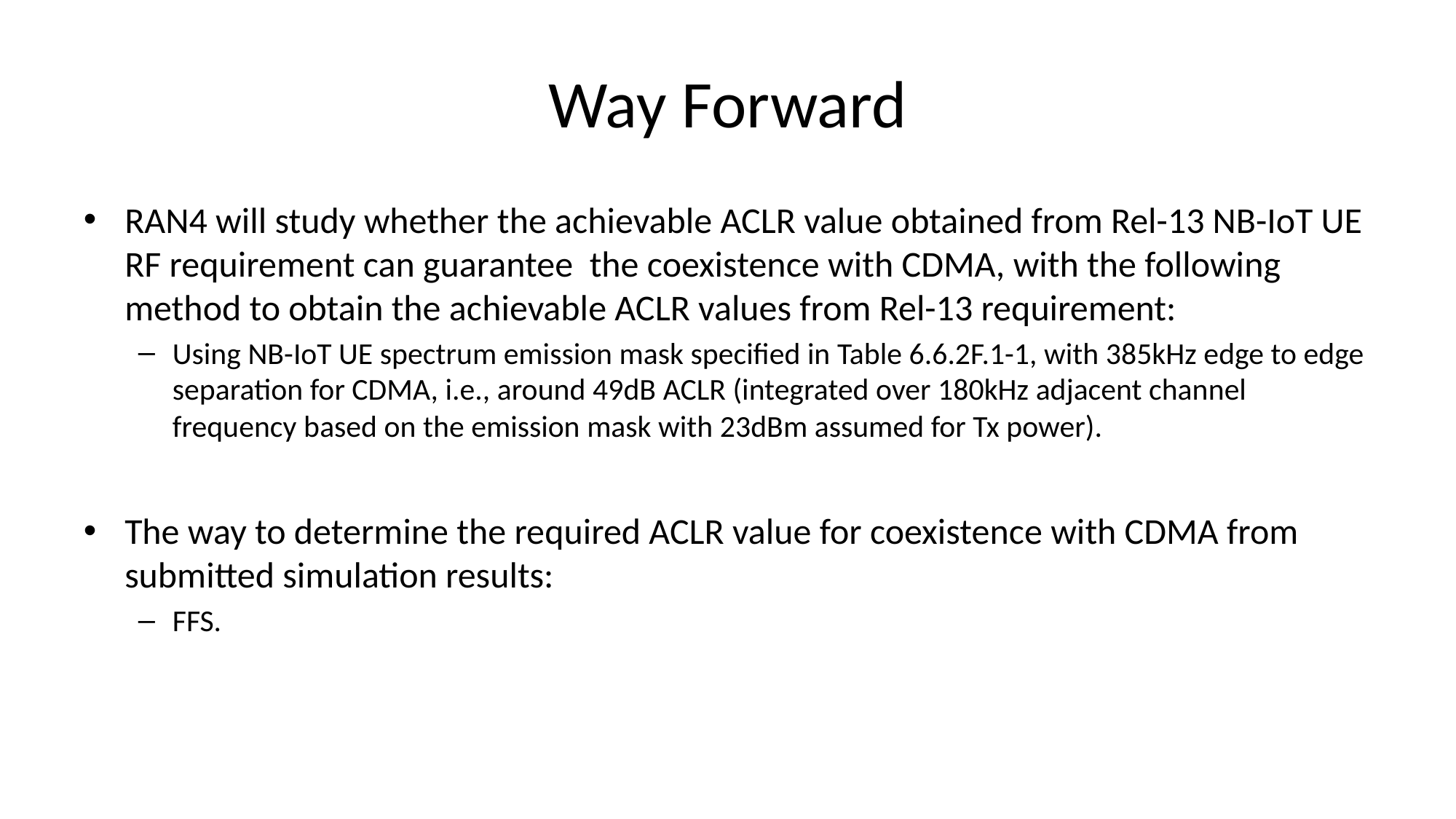

# Way Forward
RAN4 will study whether the achievable ACLR value obtained from Rel-13 NB-IoT UE RF requirement can guarantee  the coexistence with CDMA, with the following method to obtain the achievable ACLR values from Rel-13 requirement:
Using NB-IoT UE spectrum emission mask specified in Table 6.6.2F.1-1, with 385kHz edge to edge separation for CDMA, i.e., around 49dB ACLR (integrated over 180kHz adjacent channel frequency based on the emission mask with 23dBm assumed for Tx power).

The way to determine the required ACLR value for coexistence with CDMA from submitted simulation results:
FFS.